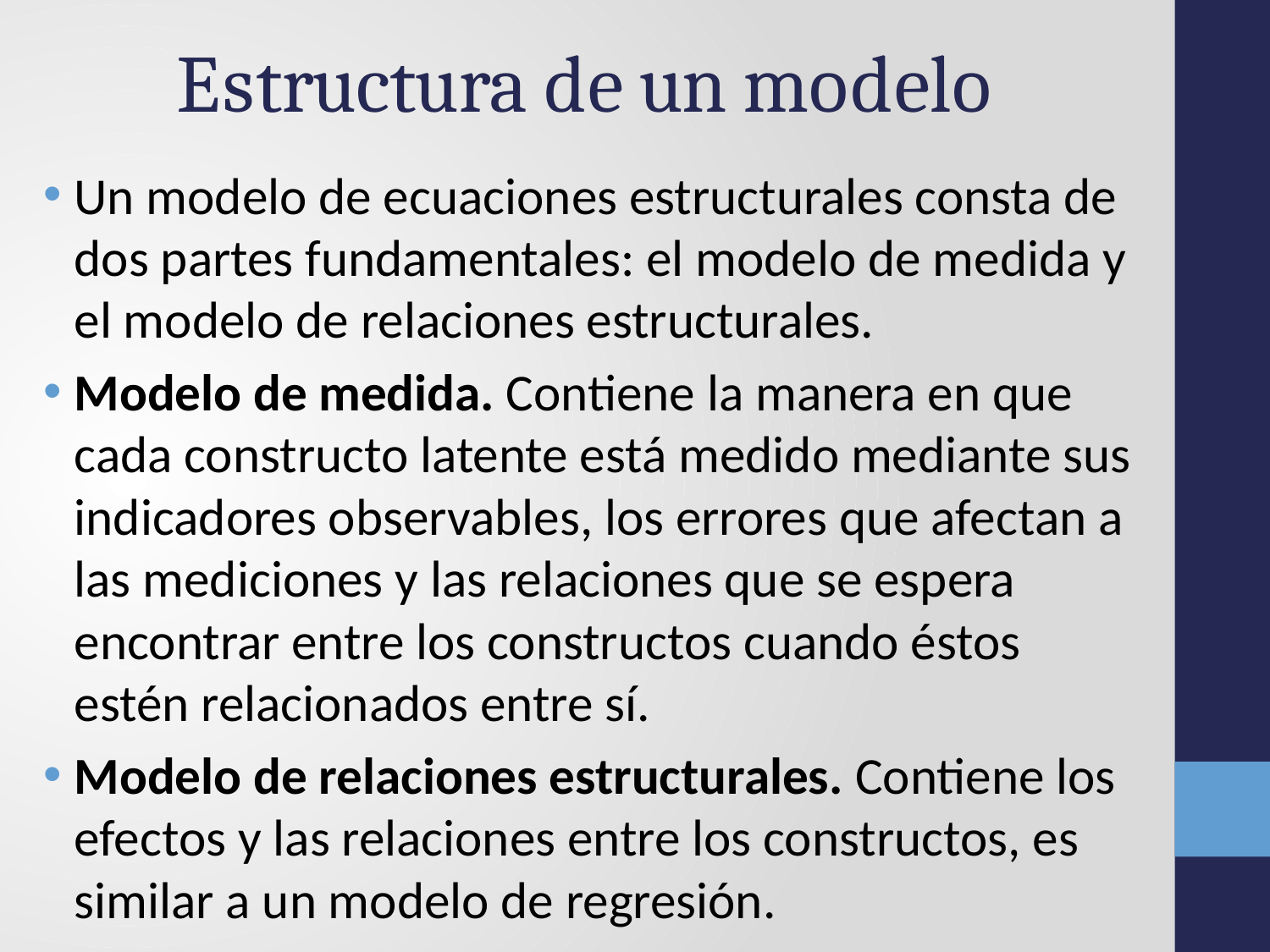

# Estructura de un modelo
Un modelo de ecuaciones estructurales consta de dos partes fundamentales: el modelo de medida y el modelo de relaciones estructurales.
Modelo de medida. Contiene la manera en que cada constructo latente está medido mediante sus indicadores observables, los errores que afectan a las mediciones y las relaciones que se espera encontrar entre los constructos cuando éstos estén relacionados entre sí.
Modelo de relaciones estructurales. Contiene los efectos y las relaciones entre los constructos, es similar a un modelo de regresión.